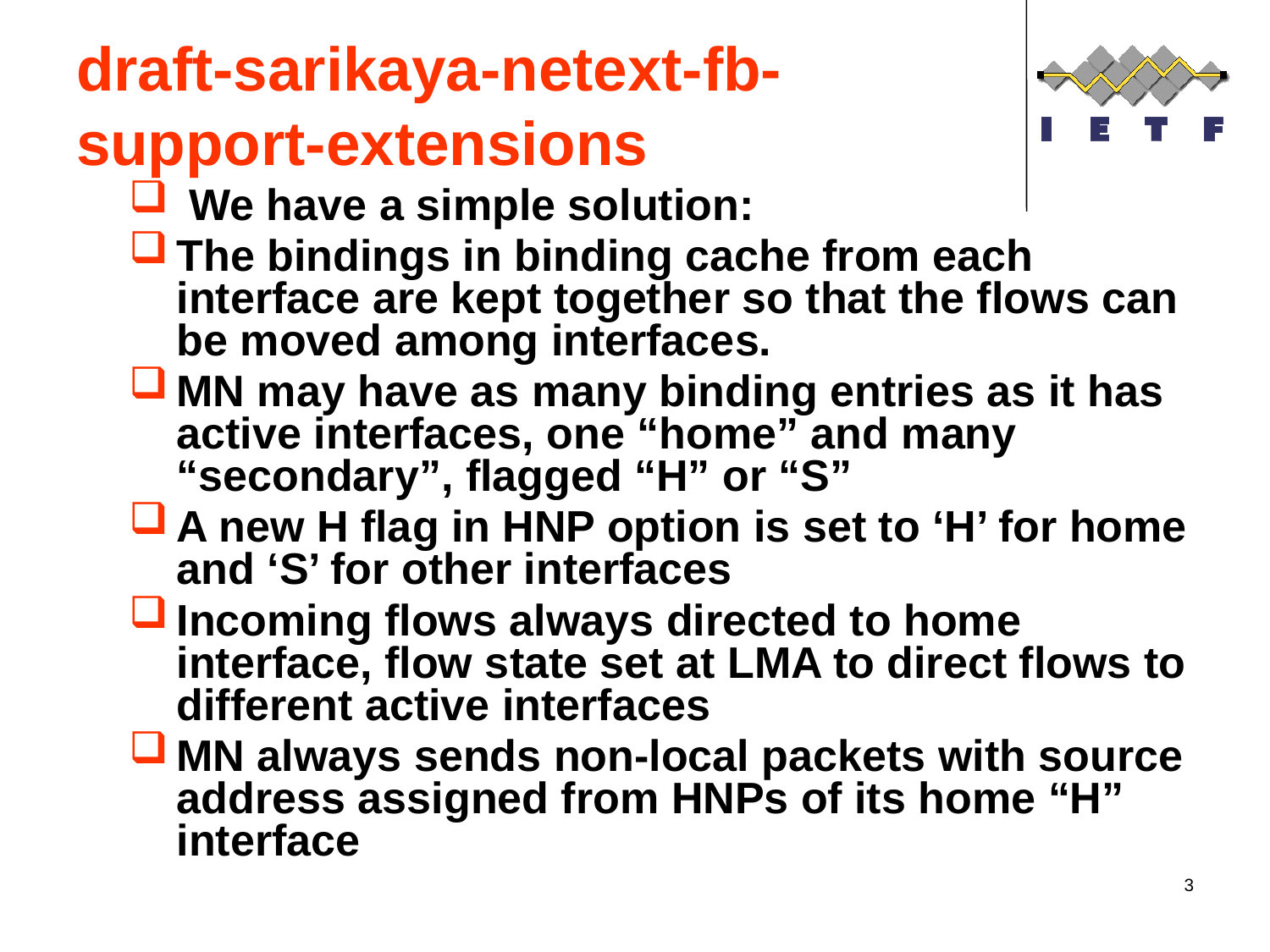

draft-sarikaya-netext-fb-support-extensions
 We have a simple solution:
The bindings in binding cache from each interface are kept together so that the flows can be moved among interfaces.
MN may have as many binding entries as it has active interfaces, one “home” and many “secondary”, flagged “H” or “S”
A new H flag in HNP option is set to ‘H’ for home and ‘S’ for other interfaces
Incoming flows always directed to home interface, flow state set at LMA to direct flows to different active interfaces
MN always sends non-local packets with source address assigned from HNPs of its home “H” interface
3